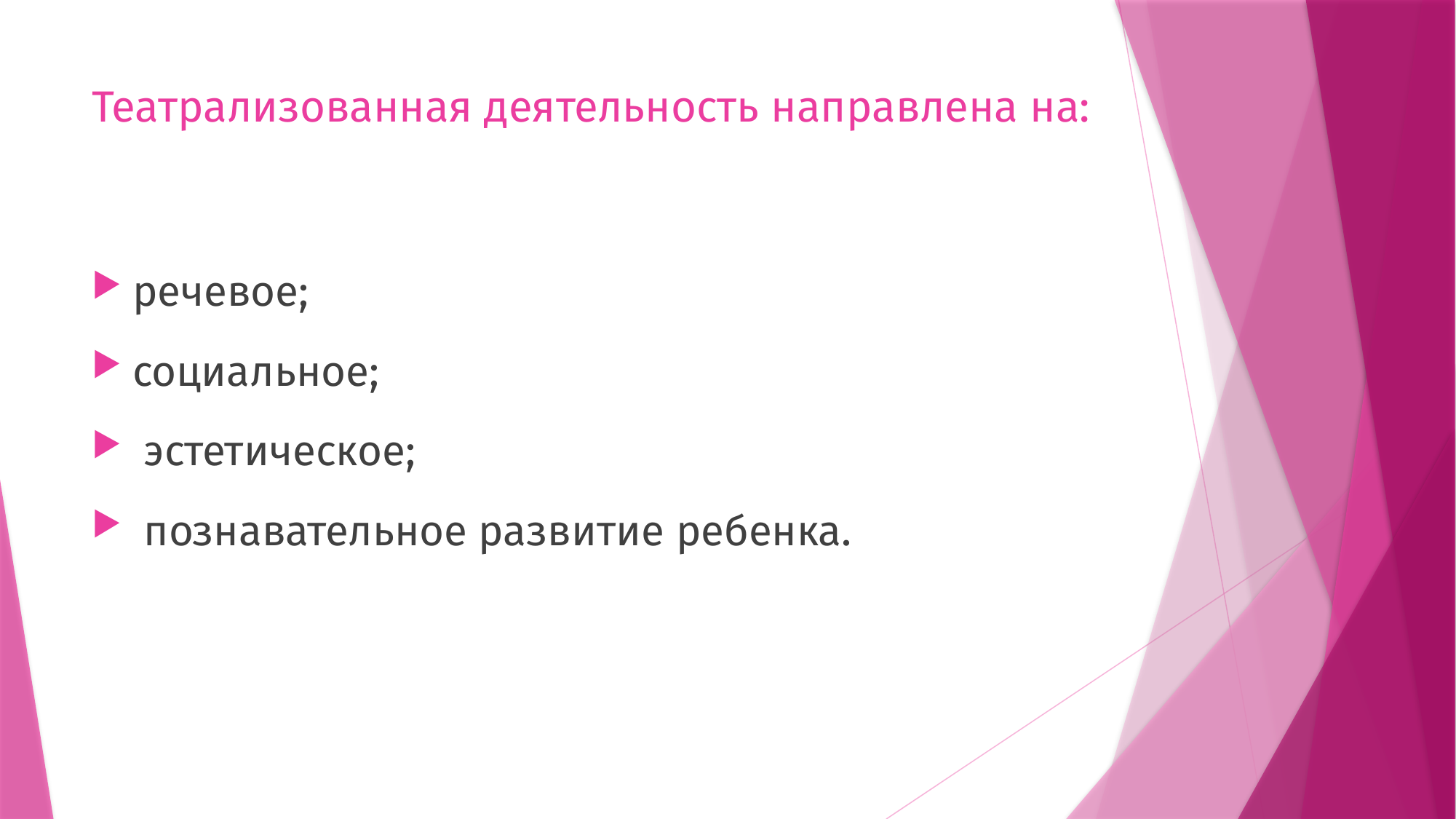

# Театрализованная деятельность направлена на:
речевое;
социальное;
 эстетическое;
 познавательное развитие ребенка.